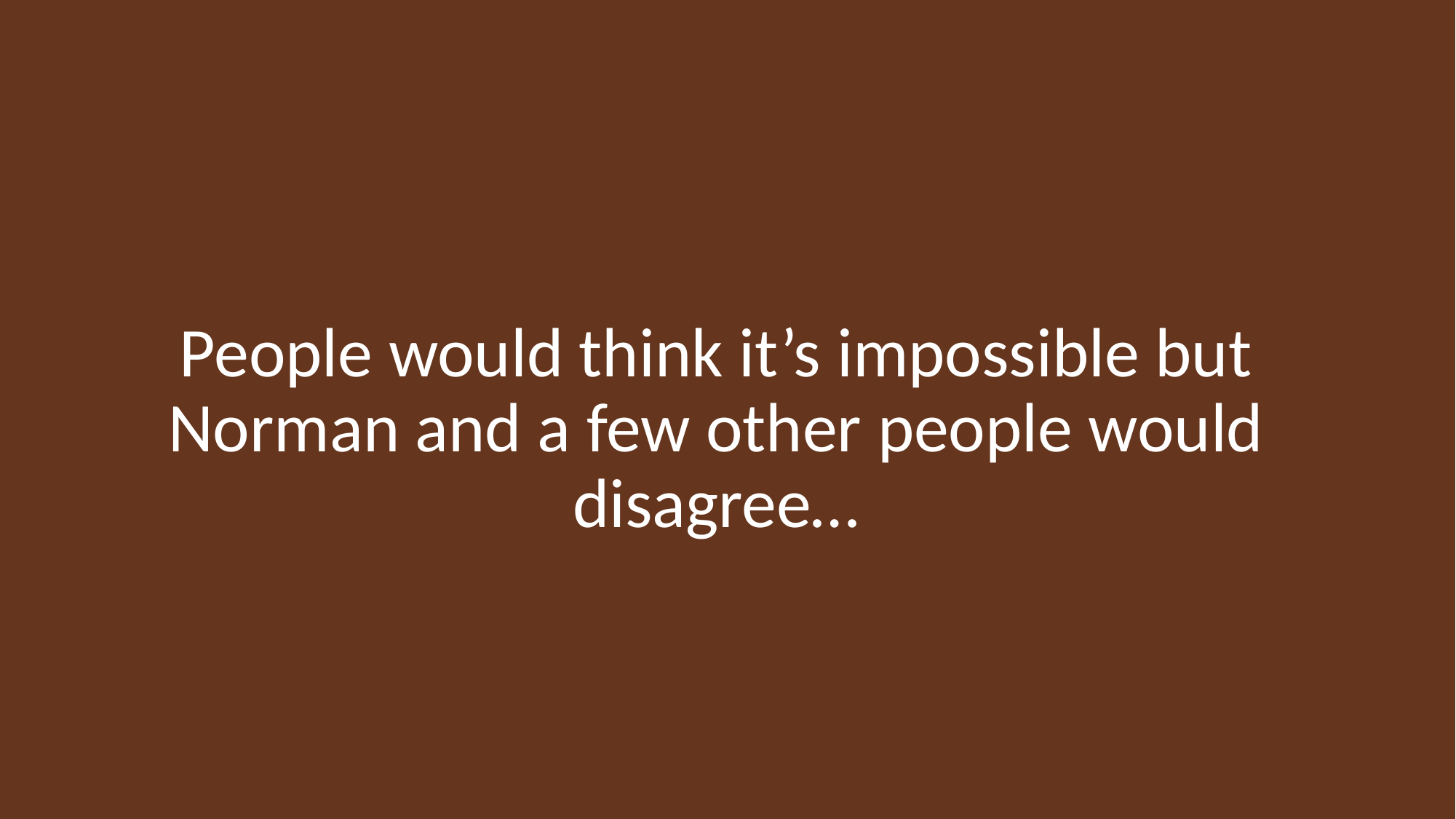

People would think it’s impossible but Norman and a few other people would disagree…